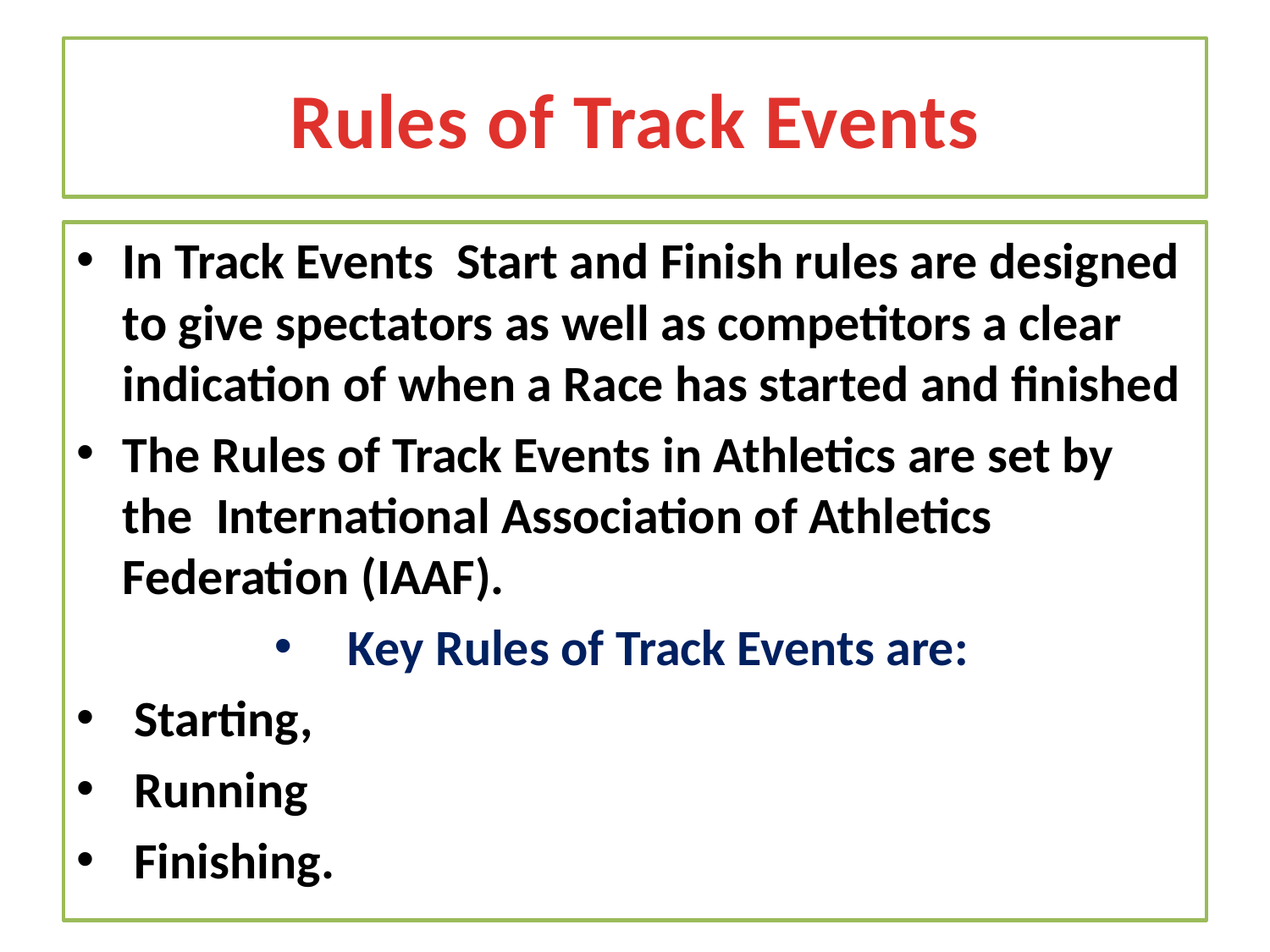

# Rules of Track Events
In Track Events  Start and Finish rules are designed to give spectators as well as competitors a clear indication of when a Race has started and finished
The Rules of Track Events in Athletics are set by the  International Association of Athletics Federation (IAAF).
Key Rules of Track Events are:
 Starting,
 Running
 Finishing.